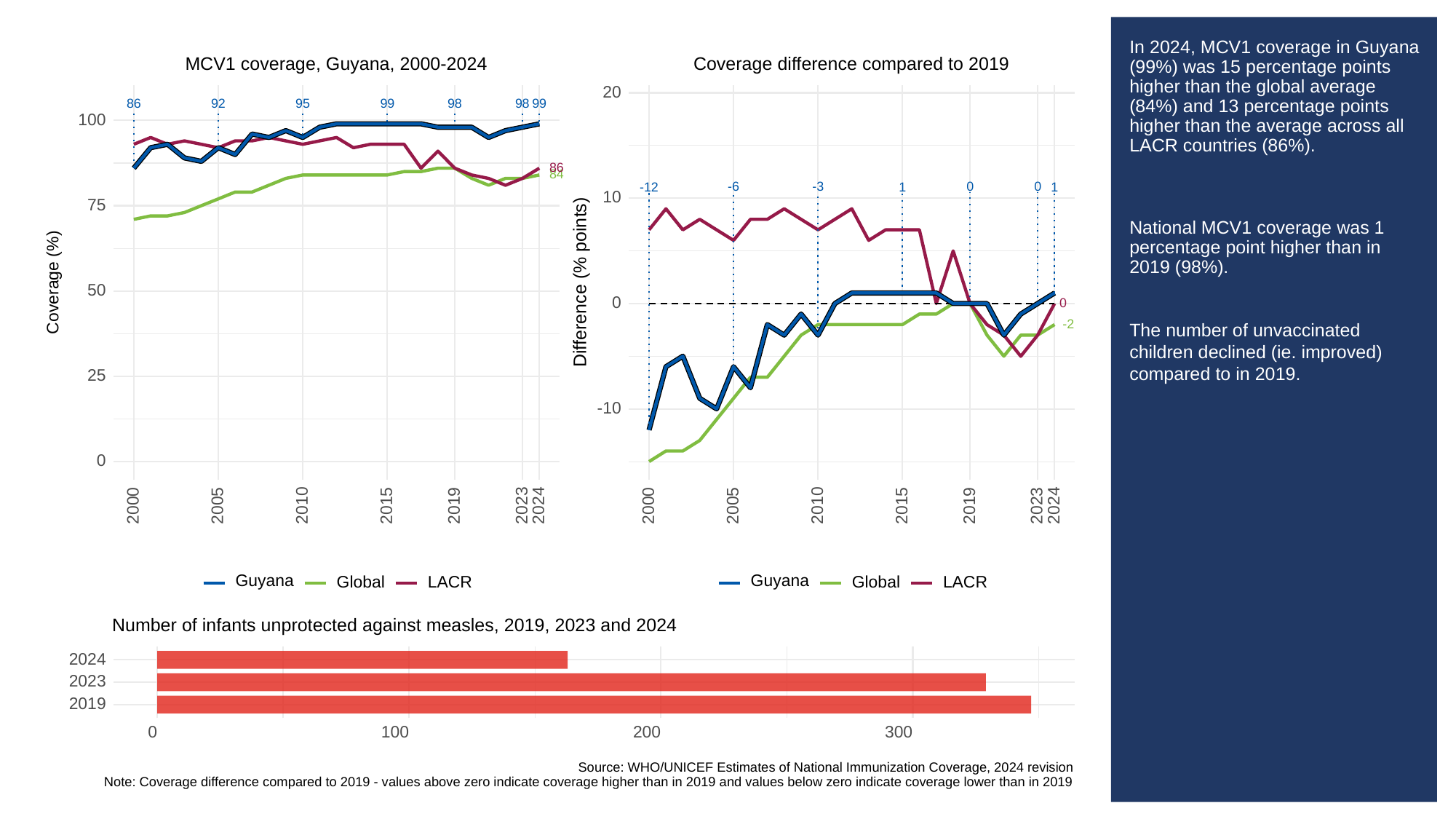

# In 2024, MCV1 coverage in Guyana (99%) was 15 percentage points higher than the global average (84%) and 13 percentage points higher than the average across all LACR countries (86%).

National MCV1 coverage was 1 percentage point higher than in 2019 (98%).

The number of unvaccinated children declined (ie. improved) compared to in 2019.

MCV1 coverage, Guyana, 2000-2024
Coverage difference compared to 2019

20

86
92
95
99
98
98
99

100

86

84
-3
-6
0
0
-12
1
1

10

75

Difference (% points)
Coverage (%)
50

0
0

-2

25

-10

0

2023
2023
2000
2005
2010
2015
2019
2024
2000
2005
2010
2015
2019
2024
Guyana
Guyana
Global
LACR
Global
LACR

Number of infants unprotected against measles, 2019, 2023 and 2024

2024

2023

2019

300
0
100
200
Source: WHO/UNICEF Estimates of National Immunization Coverage, 2024 revision
Note: Coverage difference compared to 2019 - values above zero indicate coverage higher than in 2019 and values below zero indicate coverage lower than in 2019